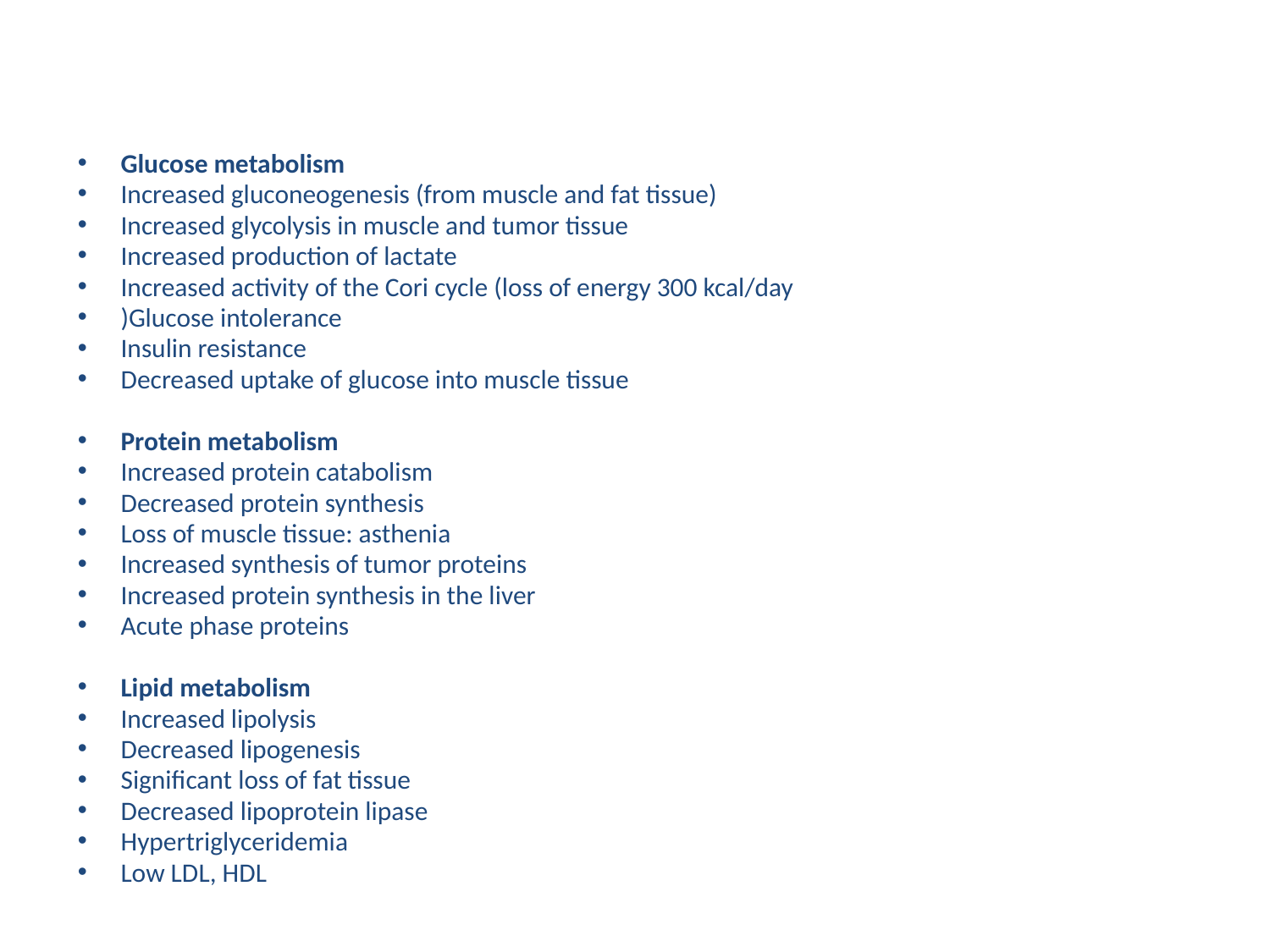

Glucose metabolism
Increased gluconeogenesis (from muscle and fat tissue)
Increased glycolysis in muscle and tumor tissue
Increased production of lactate
Increased activity of the Cori cycle (loss of energy 300 kcal/day
)Glucose intolerance
Insulin resistance
Decreased uptake of glucose into muscle tissue

Protein metabolism
Increased protein catabolism
Decreased protein synthesis
Loss of muscle tissue: asthenia
Increased synthesis of tumor proteins
Increased protein synthesis in the liver
Acute phase proteins

Lipid metabolism
Increased lipolysis
Decreased lipogenesis
Significant loss of fat tissue
Decreased lipoprotein lipase
Hypertriglyceridemia
Low LDL, HDL